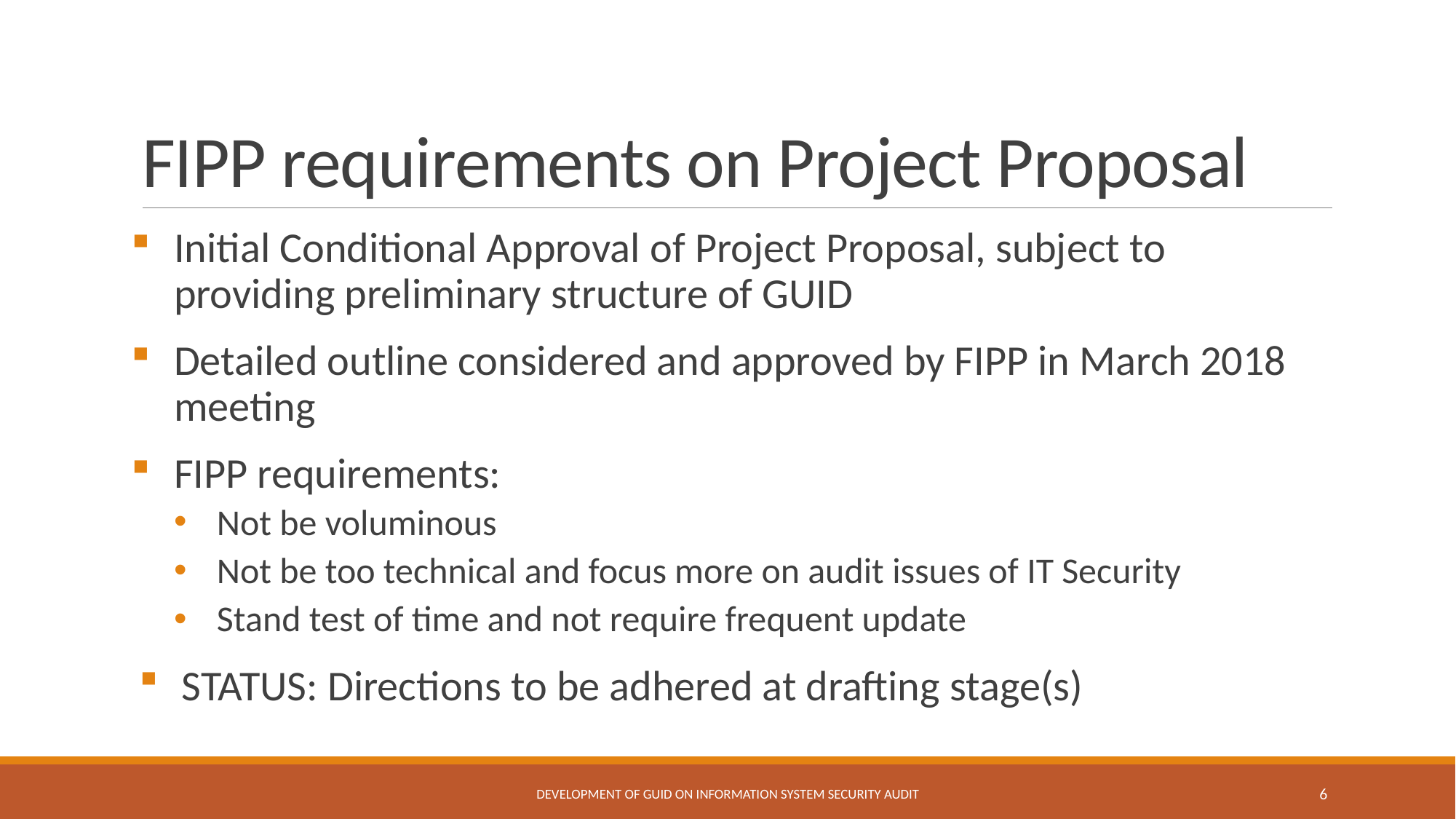

# FIPP requirements on Project Proposal
Initial Conditional Approval of Project Proposal, subject to providing preliminary structure of GUID
Detailed outline considered and approved by FIPP in March 2018 meeting
FIPP requirements:
Not be voluminous
Not be too technical and focus more on audit issues of IT Security
Stand test of time and not require frequent update
STATUS: Directions to be adhered at drafting stage(s)

Development of GUID on Information System Security Audit
6